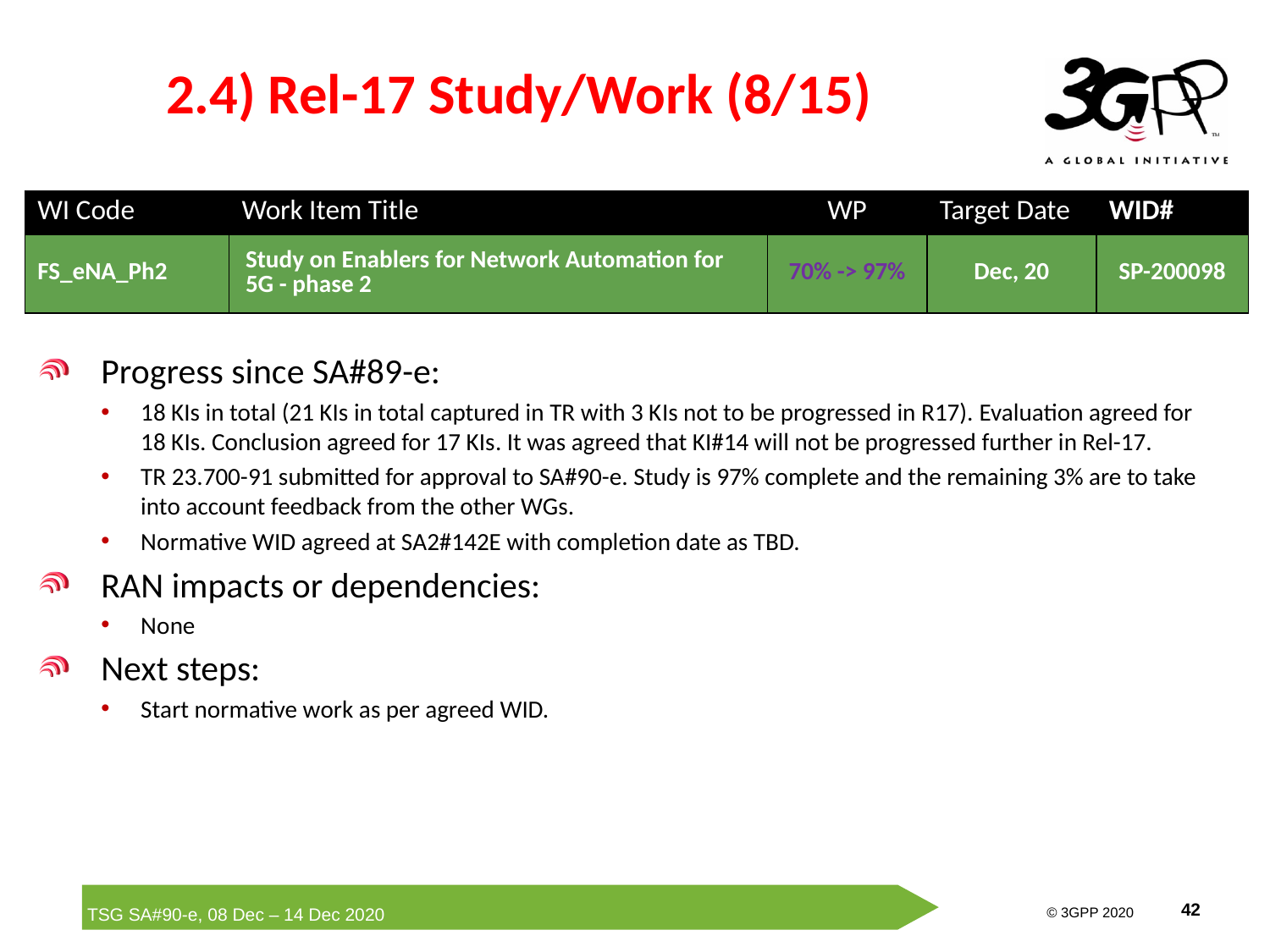

# 2.4) Rel-17 Study/Work (8/15)
| WI Code | Work Item Title | WP | Target Date | WID# |
| --- | --- | --- | --- | --- |
| FS\_eNA\_Ph2 | Study on Enablers for Network Automation for 5G - phase 2 | 70% -> 97% | Dec, 20 | SP-200098 |
Progress since SA#89-e:
18 KIs in total (21 KIs in total captured in TR with 3 KIs not to be progressed in R17). Evaluation agreed for 18 KIs. Conclusion agreed for 17 KIs. It was agreed that KI#14 will not be progressed further in Rel-17.
TR 23.700-91 submitted for approval to SA#90-e. Study is 97% complete and the remaining 3% are to take into account feedback from the other WGs.
Normative WID agreed at SA2#142E with completion date as TBD.
RAN impacts or dependencies:
None
Next steps:
Start normative work as per agreed WID.